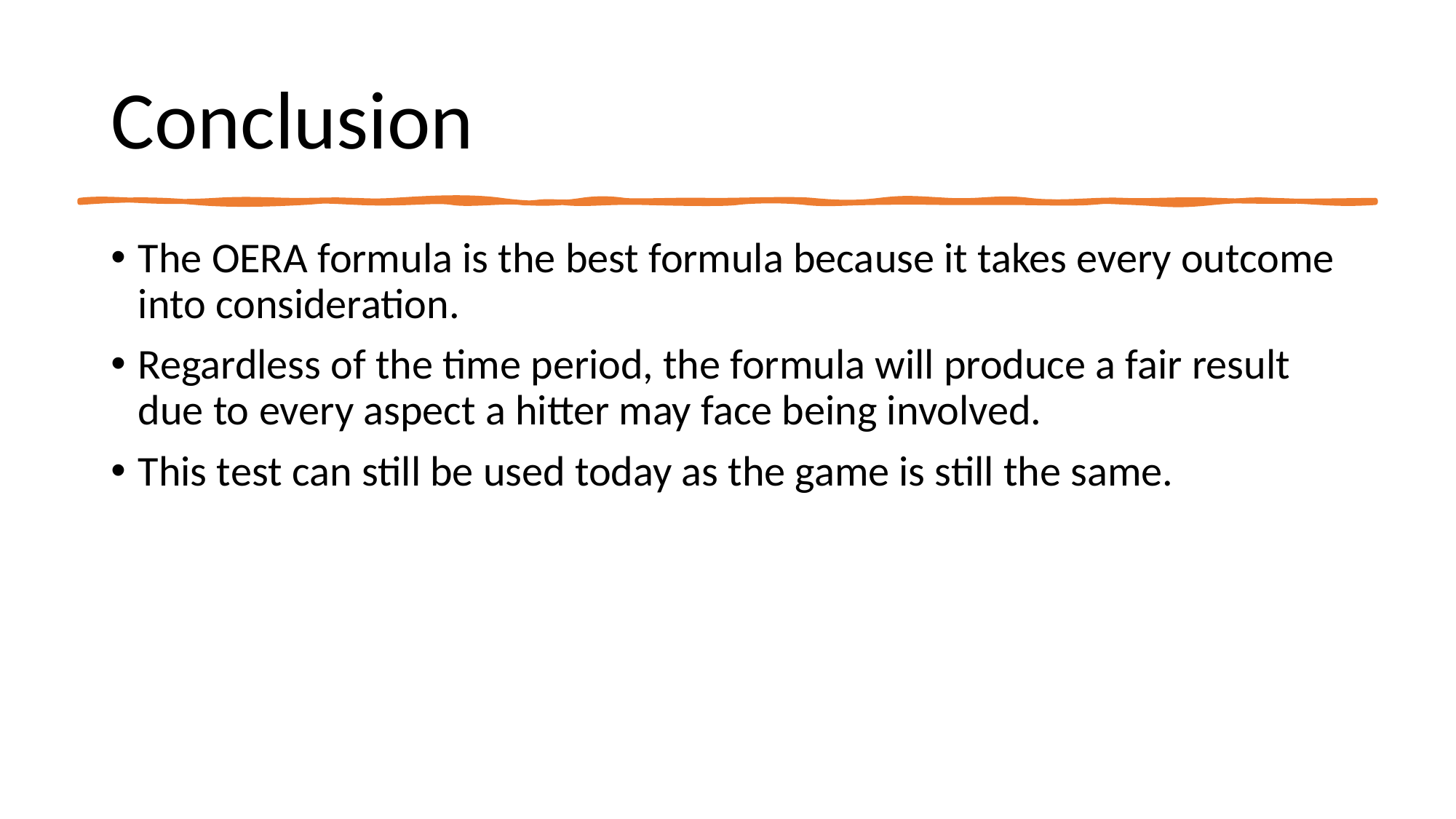

# Conclusion

The OERA formula is the best formula because it takes every outcome into consideration.
Regardless of the time period, the formula will produce a fair result due to every aspect a hitter may face being involved.
This test can still be used today as the game is still the same.